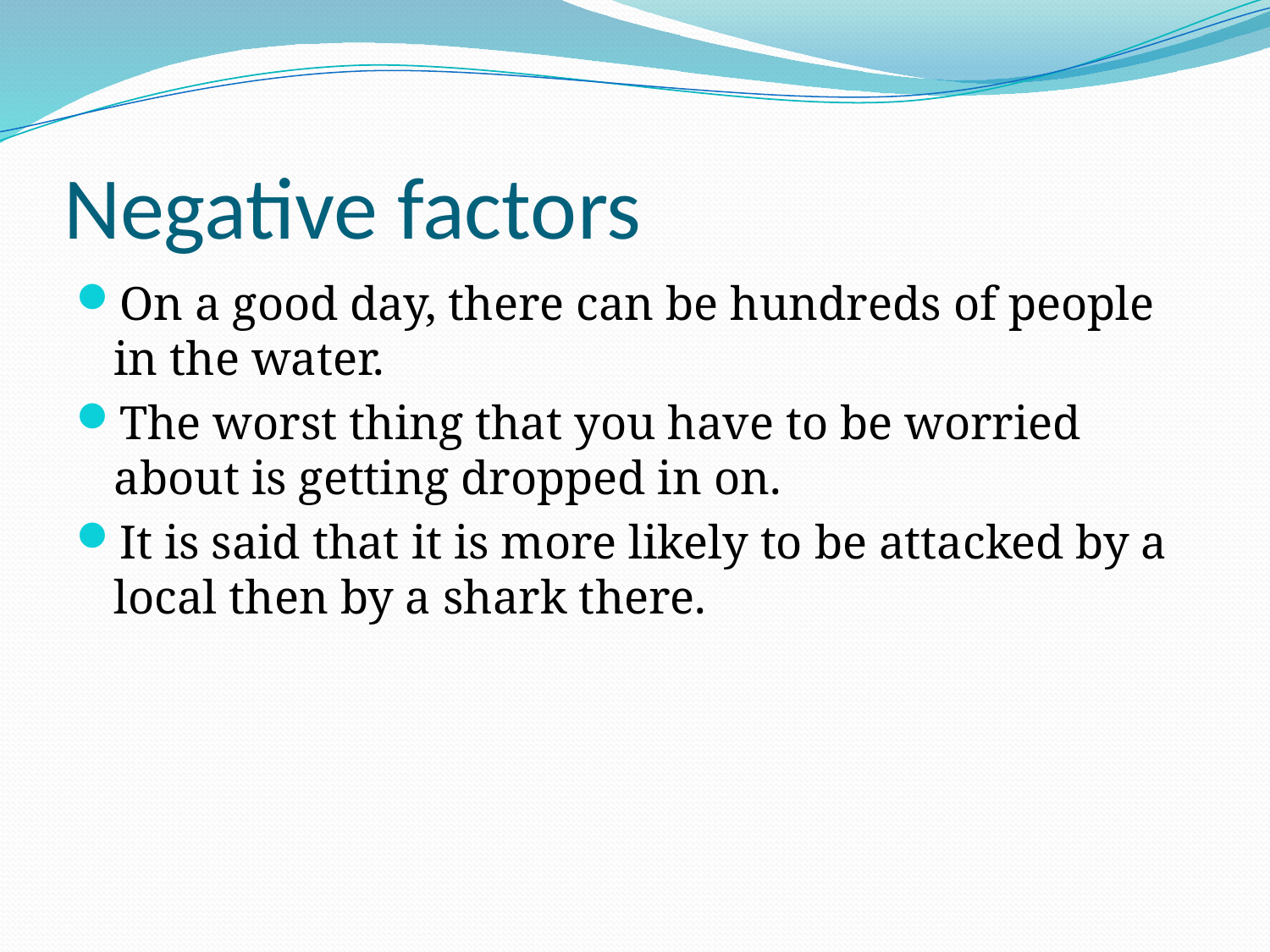

# Negative factors
On a good day, there can be hundreds of people in the water.
The worst thing that you have to be worried about is getting dropped in on.
It is said that it is more likely to be attacked by a local then by a shark there.